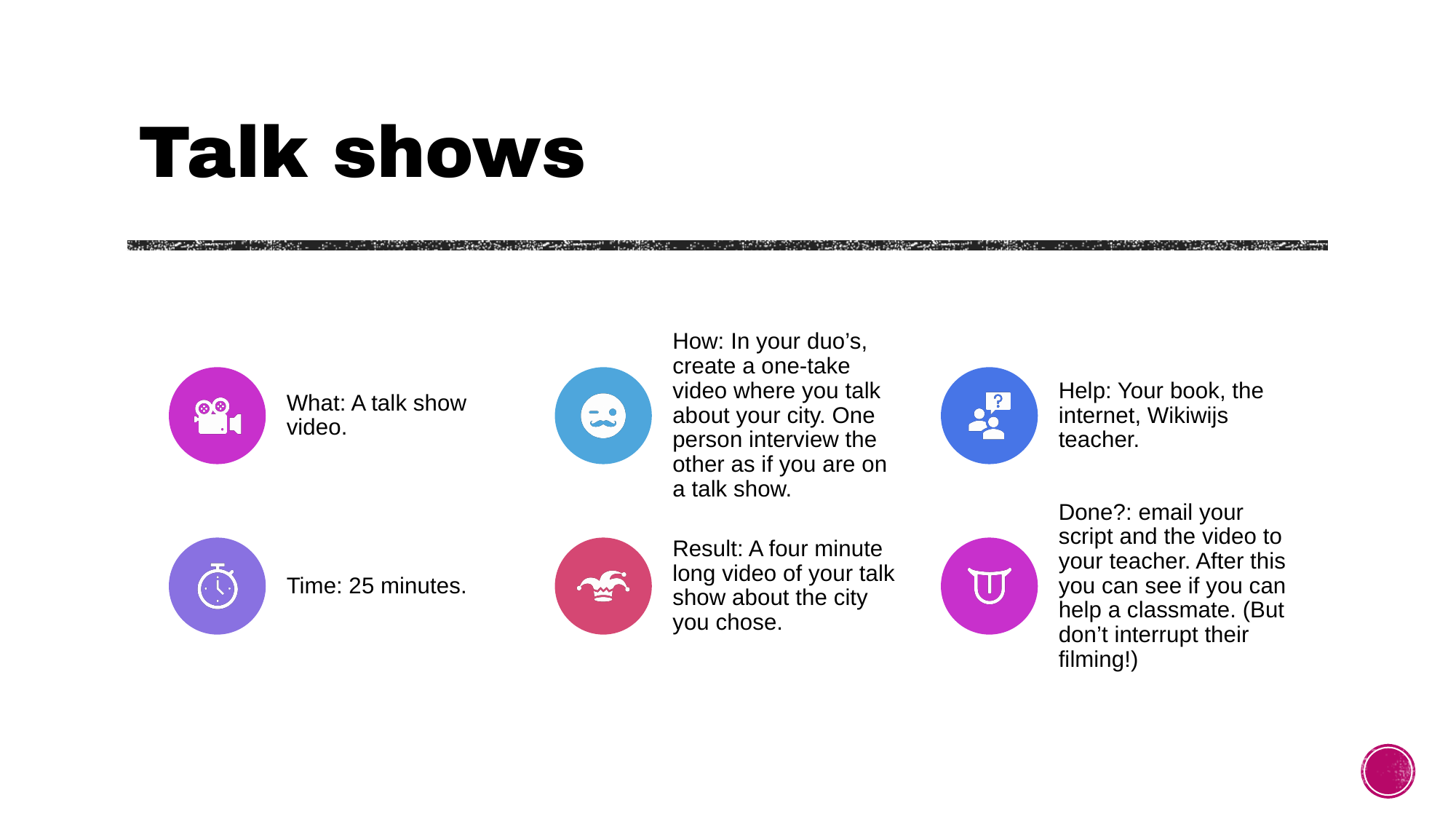

# Talk shows

What: A talk show video.
How: In your duo’s, create a one-take video where you talk about your city. One person interview the other as if you are on a talk show.
Help: Your book, the internet, Wikiwijs teacher.
Time: 25 minutes.
Result: A four minute long video of your talk show about the city you chose.
Done?: email your script and the video to your teacher. After this you can see if you can help a classmate. (But don’t interrupt their filming!)